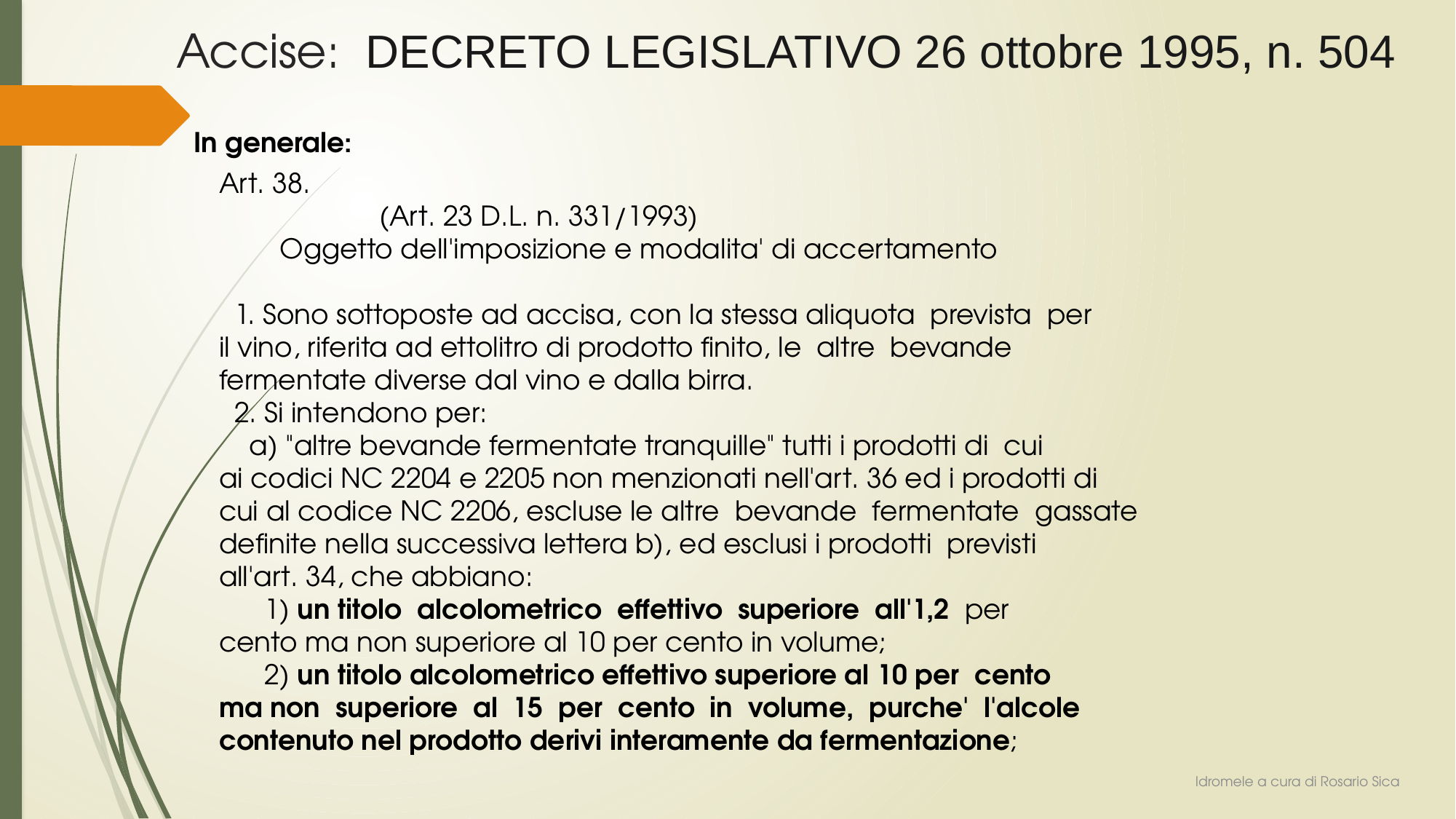

# Accise:  DECRETO LEGISLATIVO 26 ottobre 1995, n. 504
In generale:
Art. 38.
                     (Art. 23 D.L. n. 331/1993)
        Oggetto dell'imposizione e modalita' di accertamento

  1. Sono sottoposte ad accisa, con la stessa aliquota  prevista  per
il vino, riferita ad ettolitro di prodotto finito, le  altre  bevande
fermentate diverse dal vino e dalla birra.
  2. Si intendono per:
    a) "altre bevande fermentate tranquille" tutti i prodotti di  cui
ai codici NC 2204 e 2205 non menzionati nell'art. 36 ed i prodotti di
cui al codice NC 2206, escluse le altre  bevande  fermentate  gassate
definite nella successiva lettera b), ed esclusi i prodotti  previsti
all'art. 34, che abbiano:
      1) un titolo  alcolometrico  effettivo  superiore  all'1,2  per
cento ma non superiore al 10 per cento in volume;
      2) un titolo alcolometrico effettivo superiore al 10 per  cento
ma non  superiore  al  15  per  cento  in  volume,  purche'  l'alcole
contenuto nel prodotto derivi interamente da fermentazione;
Idromele a cura di Rosario Sica